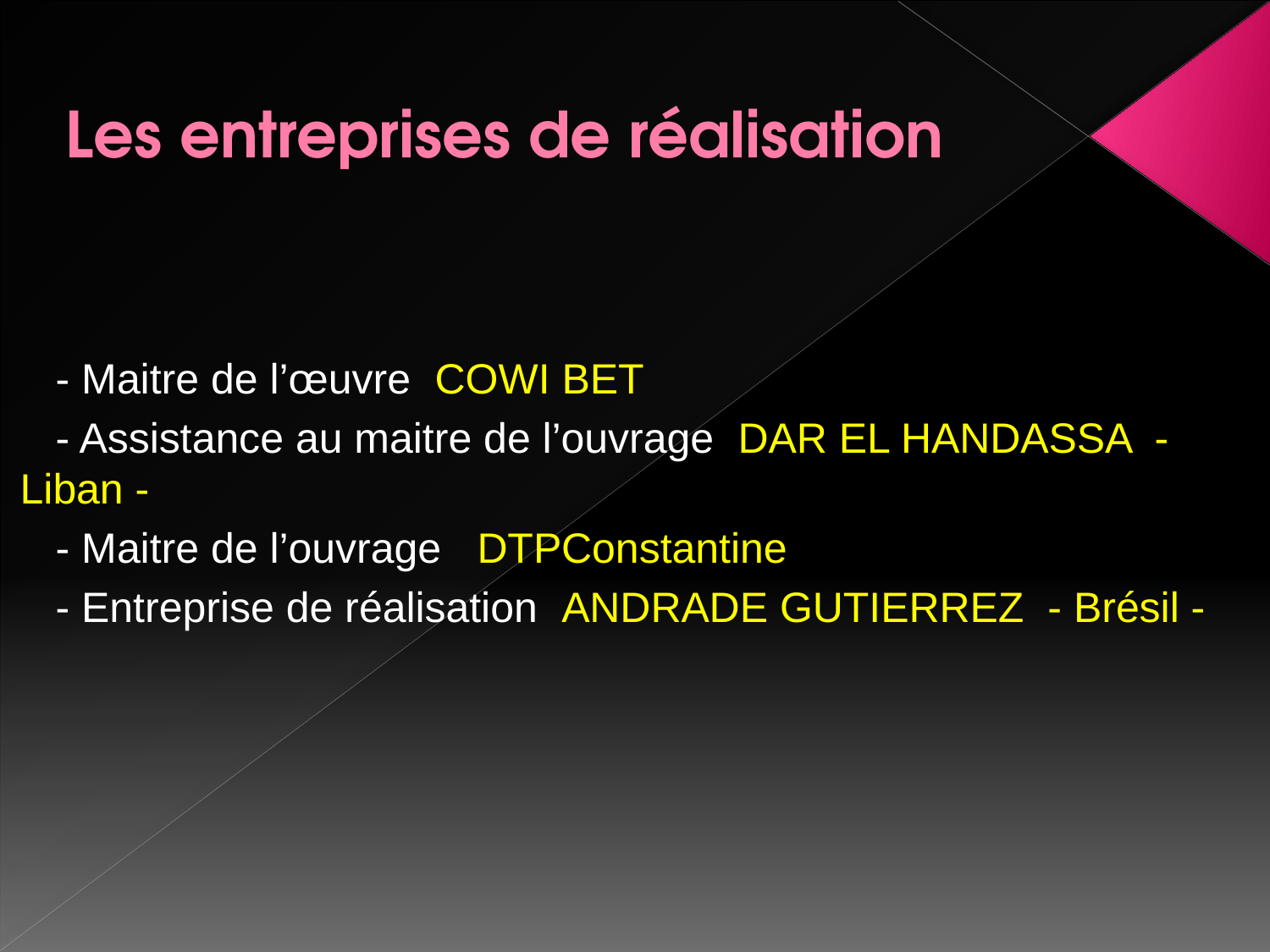

# Les entreprises de réalisation

   - Maitre de l’œuvre  COWI BET
   - Assistance au maitre de l’ouvrage  DAR EL HANDASSA  - Liban -
   - Maitre de l’ouvrage   DTPConstantine
   - Entreprise de réalisation  ANDRADE GUTIERREZ  - Brésil -